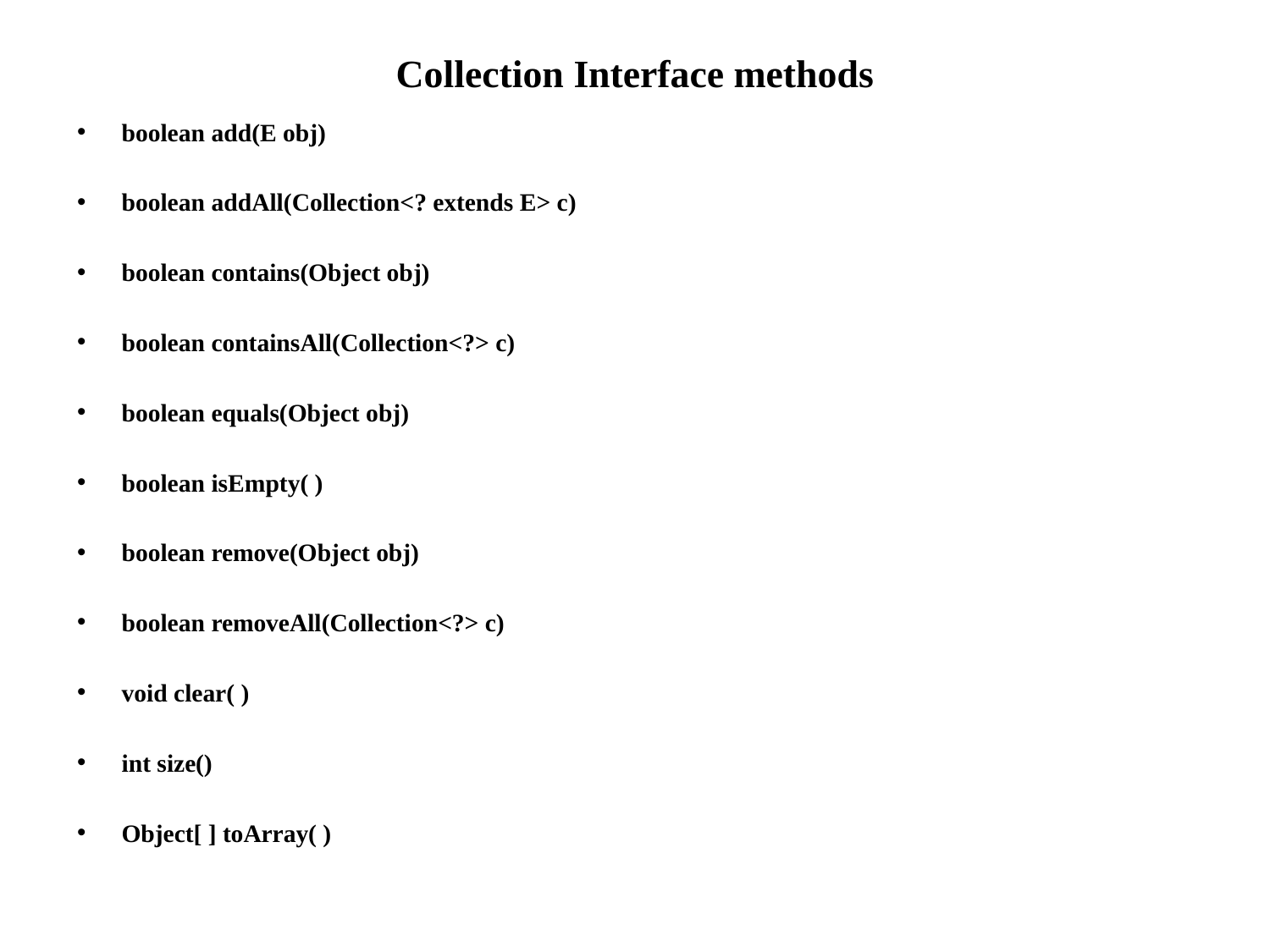

# Collection Interface methods
boolean add(E obj)

boolean addAll(Collection<? extends E> c)

boolean contains(Object obj)

boolean containsAll(Collection<?> c)

boolean equals(Object obj)

boolean isEmpty( )

boolean remove(Object obj)

boolean removeAll(Collection<?> c)

void clear( )

int size()

Object[ ] toArray( )